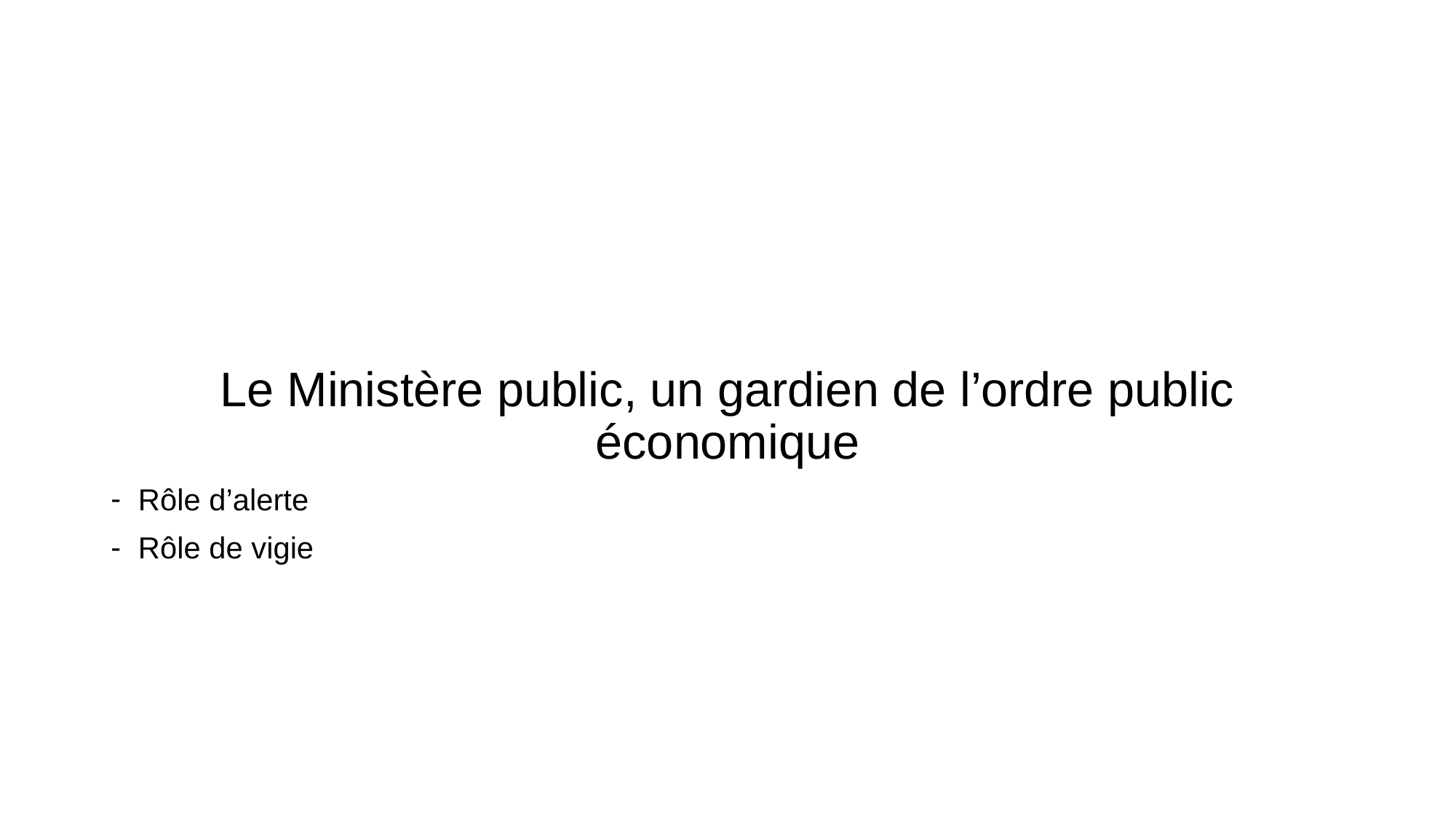

Le Ministère public, un gardien de l’ordre public économique
Rôle d’alerte
Rôle de vigie